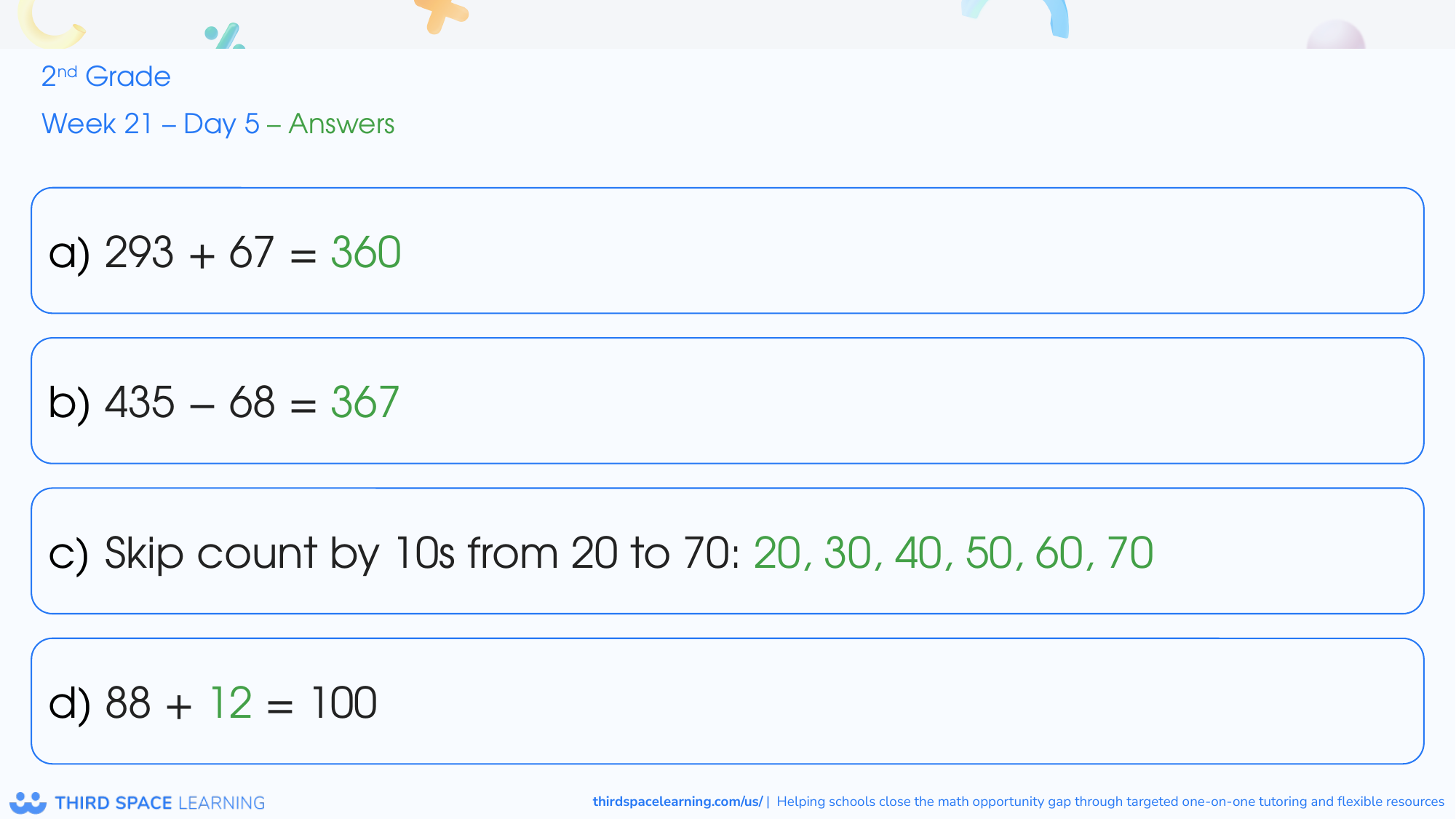

2nd Grade
Week 21 – Day 5 – Answers
293 + 67 = 360
435 − 68 = 367
Skip count by 10s from 20 to 70: 20, 30, 40, 50, 60, 70
88 + 12 = 100